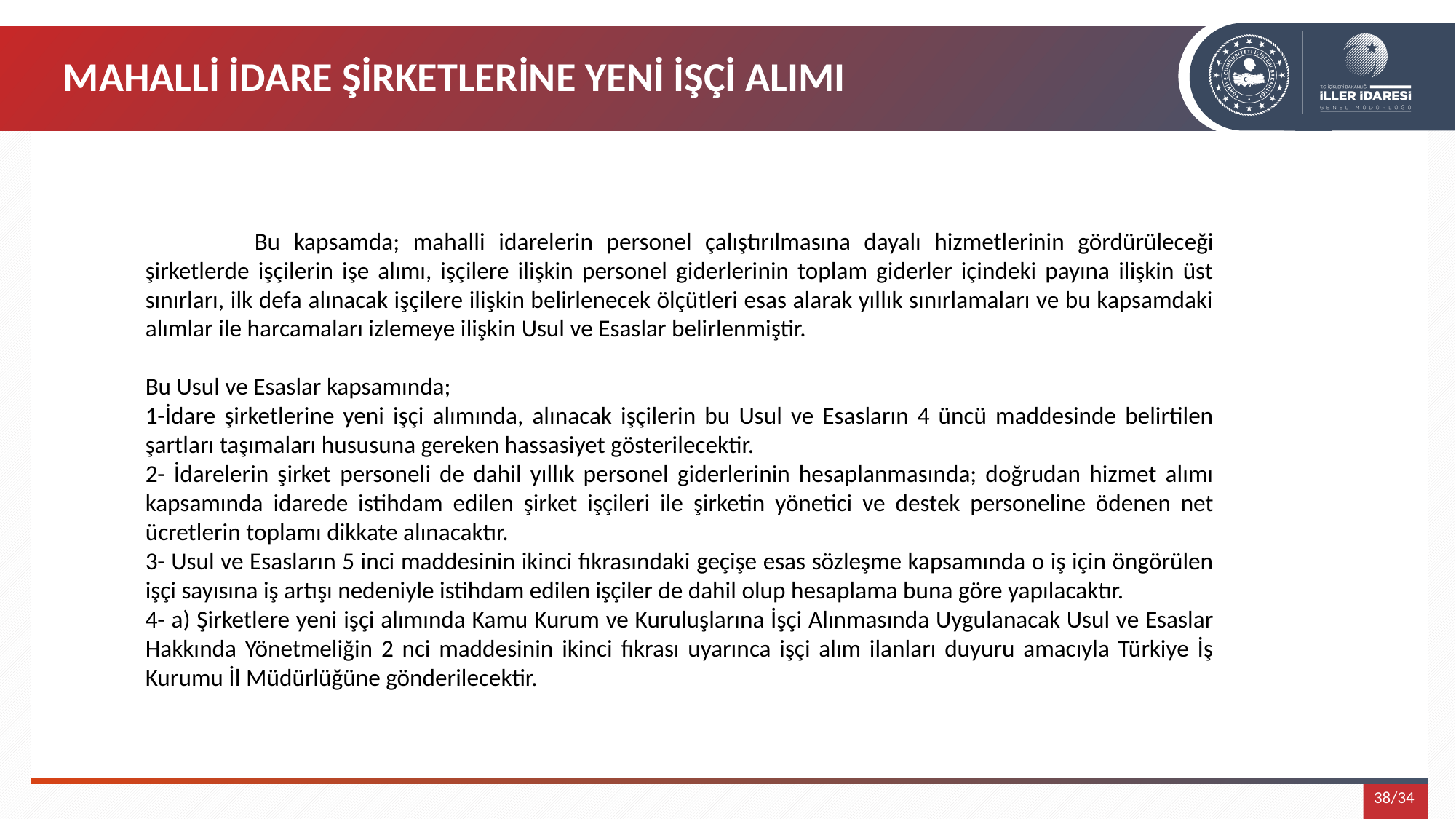

MAHALLİ İDARE ŞİRKETLERİNE YENİ İŞÇİ ALIMI
	Bu kapsamda; mahalli idarelerin personel çalıştırılmasına dayalı hizmetlerinin gördürüleceği şirketlerde işçilerin işe alımı, işçilere ilişkin personel giderlerinin toplam giderler içindeki payına ilişkin üst sınırları, ilk defa alınacak işçilere ilişkin belirlenecek ölçütleri esas alarak yıllık sınırlamaları ve bu kapsamdaki alımlar ile harcamaları izlemeye ilişkin Usul ve Esaslar belirlenmiştir.

Bu Usul ve Esaslar kapsamında;
1-İdare şirketlerine yeni işçi alımında, alınacak işçilerin bu Usul ve Esasların 4 üncü maddesinde belirtilen şartları taşımaları hususuna gereken hassasiyet gösterilecektir.
2- İdarelerin şirket personeli de dahil yıllık personel giderlerinin hesaplanmasında; doğrudan hizmet alımı kapsamında idarede istihdam edilen şirket işçileri ile şirketin yönetici ve destek personeline ödenen net ücretlerin toplamı dikkate alınacaktır.
3- Usul ve Esasların 5 inci maddesinin ikinci fıkrasındaki geçişe esas sözleşme kapsamında o iş için öngörülen işçi sayısına iş artışı nedeniyle istihdam edilen işçiler de dahil olup hesaplama buna göre yapılacaktır.
4- a) Şirketlere yeni işçi alımında Kamu Kurum ve Kuruluşlarına İşçi Alınmasında Uygulanacak Usul ve Esaslar Hakkında Yönetmeliğin 2 nci maddesinin ikinci fıkrası uyarınca işçi alım ilanları duyuru amacıyla Türkiye İş Kurumu İl Müdürlüğüne gönderilecektir.